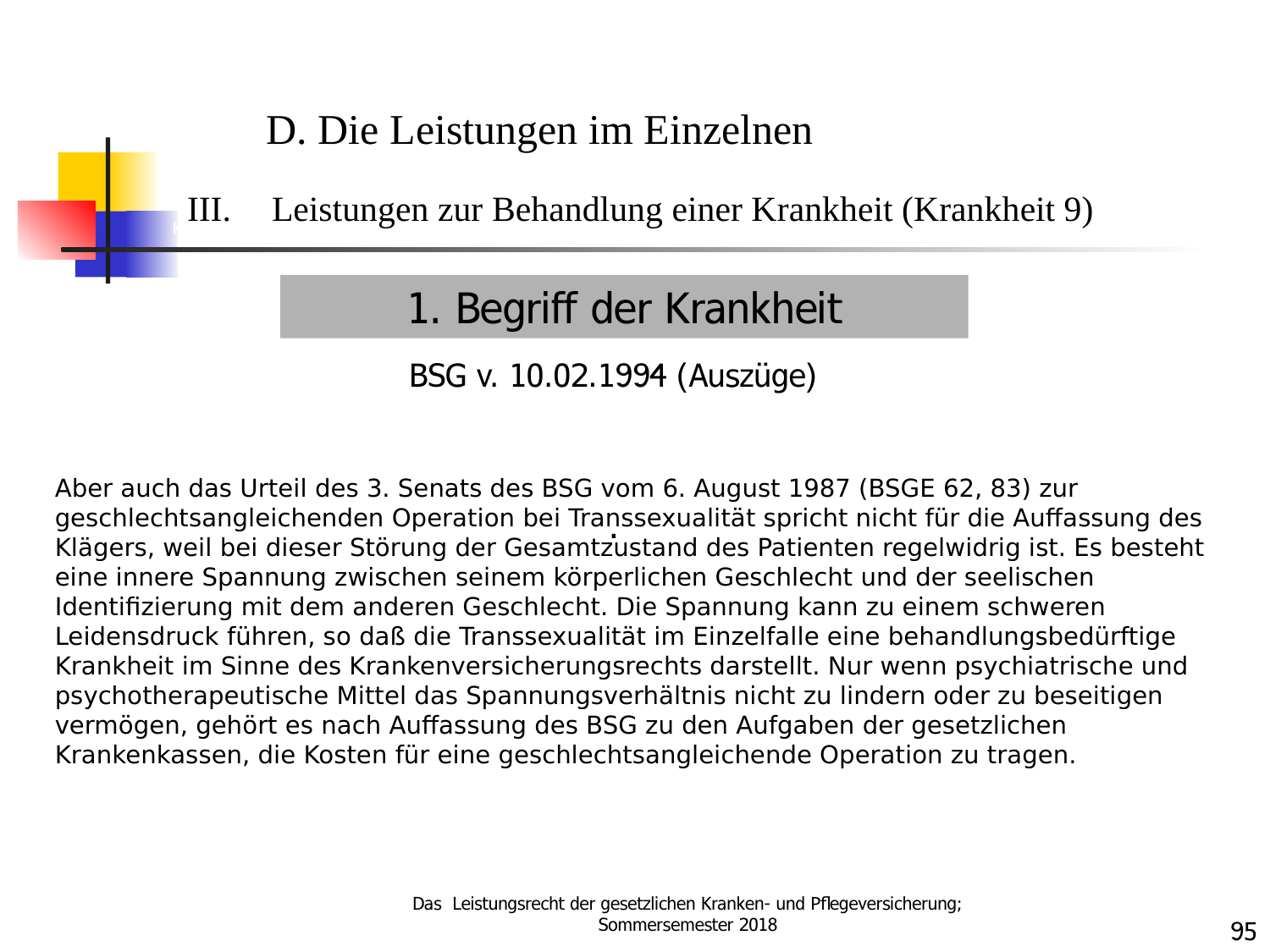

Krankheit 9
D. Die Leistungen im Einzelnen

Leistungen zur Behandlung einer Krankheit (Krankheit 9)
1. Begriff der Krankheit
BSG v. 10.02.1994 (Auszüge)
Aber auch das Urteil des 3. Senats des BSG vom 6. August 1987 (BSGE 62, 83) zur geschlechtsangleichenden Operation bei Transsexualität spricht nicht für die Auffassung des Klägers, weil bei dieser Störung der Gesamtzustand des Patienten regelwidrig ist. Es besteht eine innere Spannung zwischen seinem körperlichen Geschlecht und der seelischen Identifizierung mit dem anderen Geschlecht. Die Spannung kann zu einem schweren Leidensdruck führen, so daß die Transsexualität im Einzelfalle eine behandlungsbedürftige Krankheit im Sinne des Krankenversicherungsrechts darstellt. Nur wenn psychiatrische und psychotherapeutische Mittel das Spannungsverhältnis nicht zu lindern oder zu beseitigen vermögen, gehört es nach Auffassung des BSG zu den Aufgaben der gesetzlichen Krankenkassen, die Kosten für eine geschlechtsangleichende Operation zu tragen.
.
Das  Leistungsrecht der gesetzlichen Kranken- und Pflegeversicherung; Sommersemester 2018
95